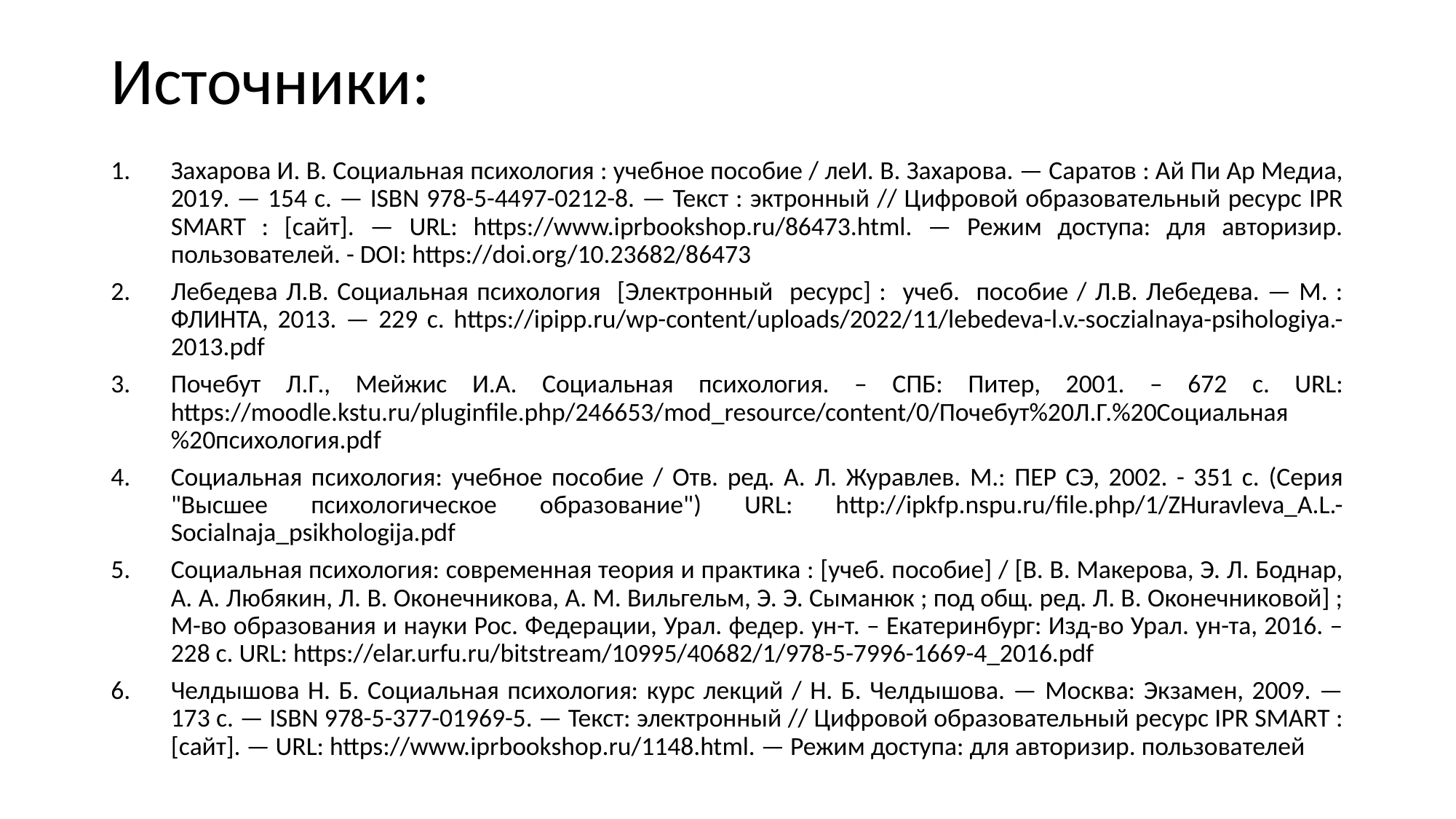

# Источники:
Захарова И. В. Социальная психология : учебное пособие / леИ. В. Захарова. — Саратов : Ай Пи Ар Медиа, 2019. — 154 c. — ISBN 978-5-4497-0212-8. — Текст : эктронный // Цифровой образовательный ресурс IPR SMART : [сайт]. — URL: https://www.iprbookshop.ru/86473.html. — Режим доступа: для авторизир. пользователей. - DOI: https://doi.org/10.23682/86473
Лебедева Л.В. Социальная психология  [Электронный  ресурс] :  учеб.  пособие / Л.В. Лебедева. — М. : ФЛИНТА, 2013. — 229 с. https://ipipp.ru/wp-content/uploads/2022/11/lebedeva-l.v.-soczialnaya-psihologiya.-2013.pdf
Почебут Л.Г., Мейжис И.А. Социальная психология. – СПБ: Питер, 2001. – 672 с. URL: https://moodle.kstu.ru/pluginfile.php/246653/mod_resource/content/0/Почебут%20Л.Г.%20Социальная%20психология.pdf
Социальная психология: учебное пособие / Отв. ред. А. Л. Журавлев. М.: ПЕР СЭ, 2002. - 351 с. (Серия "Высшее психологическое образование") URL: http://ipkfp.nspu.ru/file.php/1/ZHuravleva_A.L.-Socialnaja_psikhologija.pdf
Социальная психология: современная теория и практика : [учеб. пособие] / [В. В. Макерова, Э. Л. Боднар, А. А. Любякин, Л. В. Оконечникова, А. М. Вильгельм, Э. Э. Сыманюк ; под общ. ред. Л. В. Оконечниковой] ; М-во образования и науки Рос. Федерации, Урал. федер. ун-т. – Екатеринбург: Изд-во Урал. ун-та, 2016. – 228 с. URL: https://elar.urfu.ru/bitstream/10995/40682/1/978-5-7996-1669-4_2016.pdf
Челдышова Н. Б. Социальная психология: курс лекций / Н. Б. Челдышова. — Москва: Экзамен, 2009. — 173 c. — ISBN 978-5-377-01969-5. — Текст: электронный // Цифровой образовательный ресурс IPR SMART : [сайт]. — URL: https://www.iprbookshop.ru/1148.html. — Режим доступа: для авторизир. пользователей